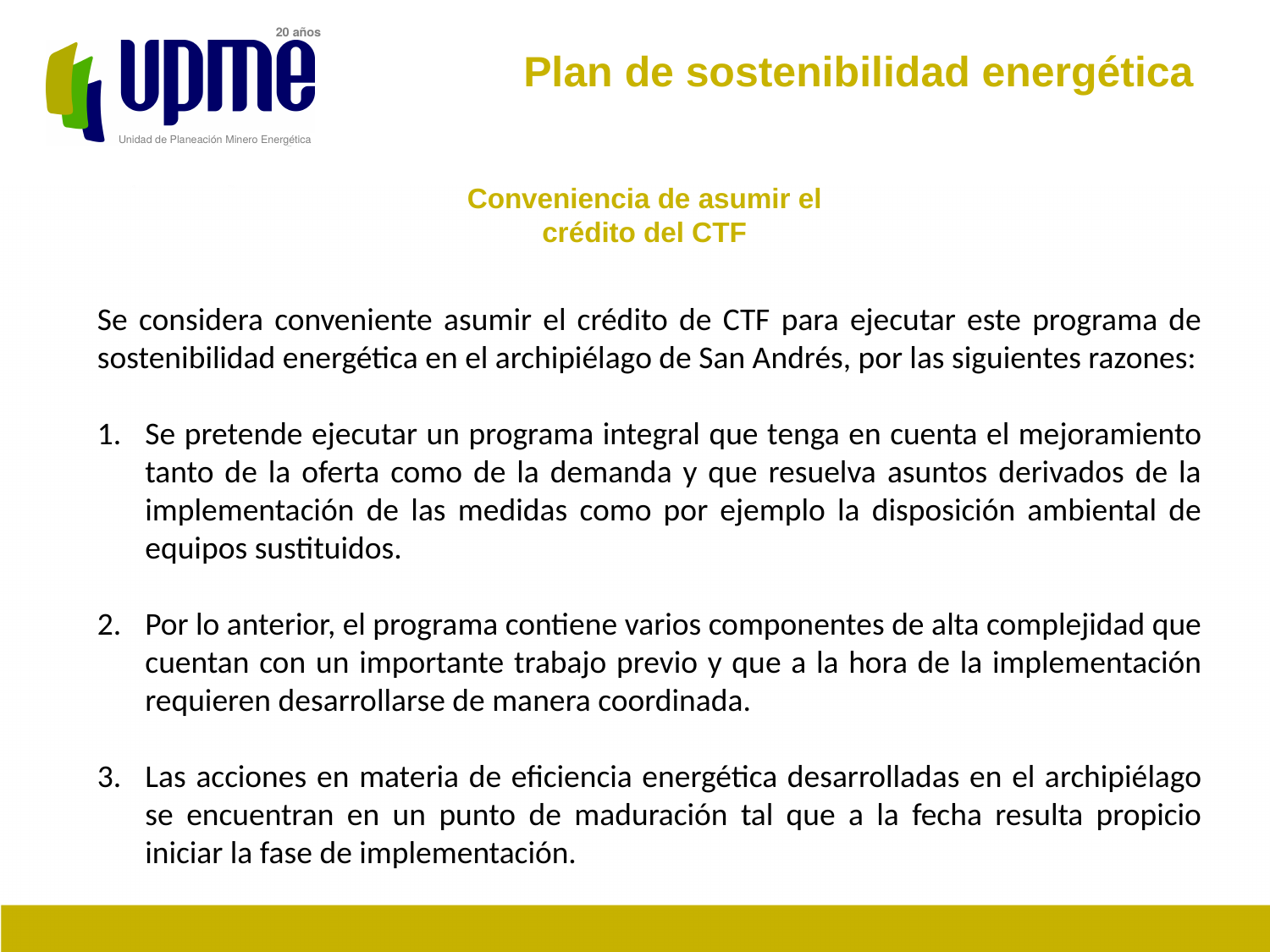

Plan de sostenibilidad energética
# Conveniencia de asumir el crédito del CTF
Se considera conveniente asumir el crédito de CTF para ejecutar este programa de sostenibilidad energética en el archipiélago de San Andrés, por las siguientes razones:

Se pretende ejecutar un programa integral que tenga en cuenta el mejoramiento tanto de la oferta como de la demanda y que resuelva asuntos derivados de la implementación de las medidas como por ejemplo la disposición ambiental de equipos sustituidos.

Por lo anterior, el programa contiene varios componentes de alta complejidad que cuentan con un importante trabajo previo y que a la hora de la implementación requieren desarrollarse de manera coordinada.

Las acciones en materia de eficiencia energética desarrolladas en el archipiélago se encuentran en un punto de maduración tal que a la fecha resulta propicio iniciar la fase de implementación.